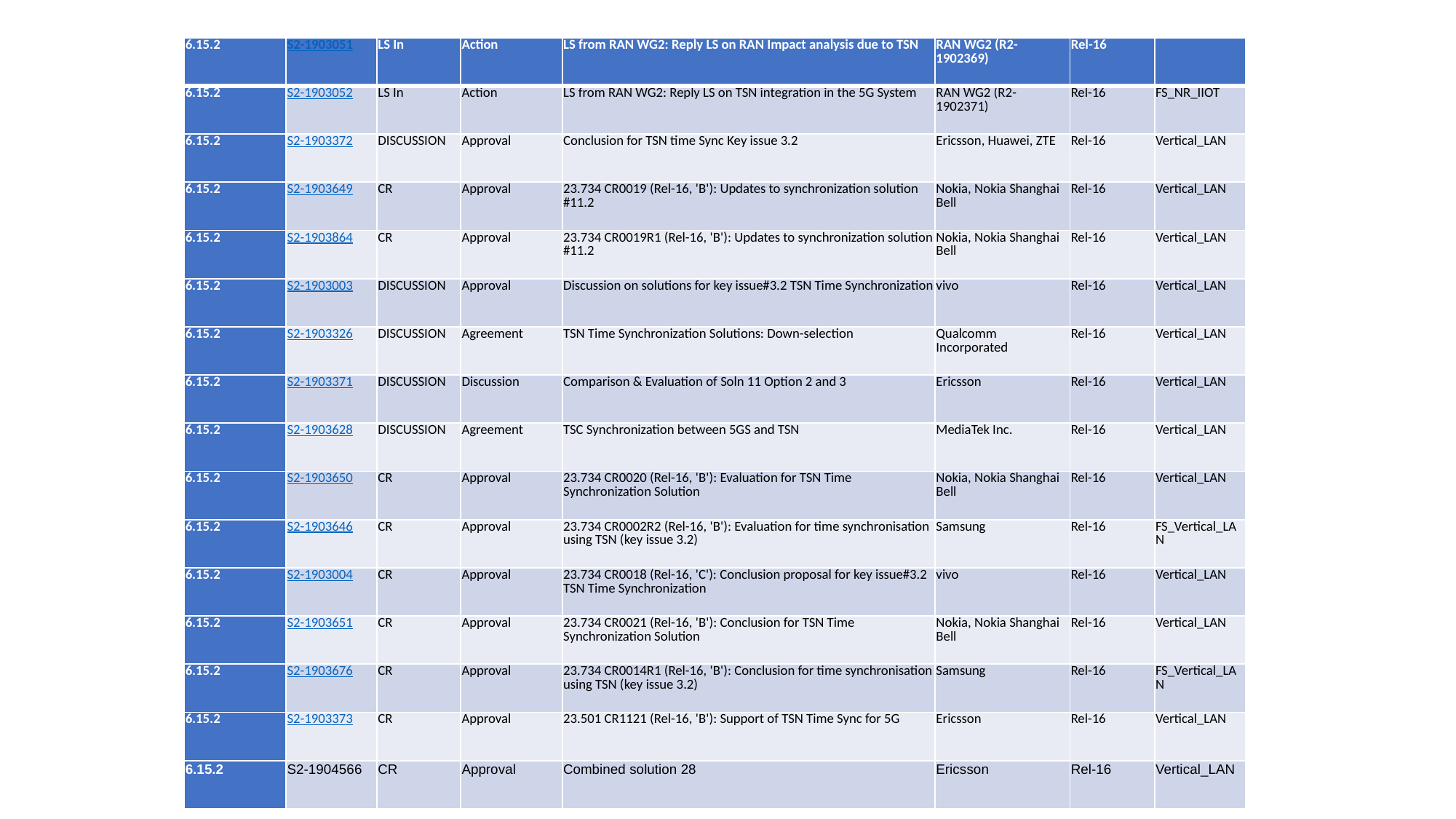

| 6.15.2 | S2-1903051 | LS In | Action | LS from RAN WG2: Reply LS on RAN Impact analysis due to TSN | RAN WG2 (R2-1902369) | Rel-16 |  |
| --- | --- | --- | --- | --- | --- | --- | --- |
| 6.15.2 | S2-1903052 | LS In | Action | LS from RAN WG2: Reply LS on TSN integration in the 5G System | RAN WG2 (R2-1902371) | Rel-16 | FS\_NR\_IIOT |
| 6.15.2 | S2-1903372 | DISCUSSION | Approval | Conclusion for TSN time Sync Key issue 3.2 | Ericsson, Huawei, ZTE | Rel-16 | Vertical\_LAN |
| 6.15.2 | S2-1903649 | CR | Approval | 23.734 CR0019 (Rel-16, 'B'): Updates to synchronization solution #11.2 | Nokia, Nokia Shanghai Bell | Rel-16 | Vertical\_LAN |
| 6.15.2 | S2-1903864 | CR | Approval | 23.734 CR0019R1 (Rel-16, 'B'): Updates to synchronization solution #11.2 | Nokia, Nokia Shanghai Bell | Rel-16 | Vertical\_LAN |
| 6.15.2 | S2-1903003 | DISCUSSION | Approval | Discussion on solutions for key issue#3.2 TSN Time Synchronization | vivo | Rel-16 | Vertical\_LAN |
| 6.15.2 | S2-1903326 | DISCUSSION | Agreement | TSN Time Synchronization Solutions: Down-selection | Qualcomm Incorporated | Rel-16 | Vertical\_LAN |
| 6.15.2 | S2-1903371 | DISCUSSION | Discussion | Comparison & Evaluation of Soln 11 Option 2 and 3 | Ericsson | Rel-16 | Vertical\_LAN |
| 6.15.2 | S2-1903628 | DISCUSSION | Agreement | TSC Synchronization between 5GS and TSN | MediaTek Inc. | Rel-16 | Vertical\_LAN |
| 6.15.2 | S2-1903650 | CR | Approval | 23.734 CR0020 (Rel-16, 'B'): Evaluation for TSN Time Synchronization Solution | Nokia, Nokia Shanghai Bell | Rel-16 | Vertical\_LAN |
| 6.15.2 | S2-1903646 | CR | Approval | 23.734 CR0002R2 (Rel-16, 'B'): Evaluation for time synchronisation using TSN (key issue 3.2) | Samsung | Rel-16 | FS\_Vertical\_LAN |
| 6.15.2 | S2-1903004 | CR | Approval | 23.734 CR0018 (Rel-16, 'C'): Conclusion proposal for key issue#3.2 TSN Time Synchronization | vivo | Rel-16 | Vertical\_LAN |
| 6.15.2 | S2-1903651 | CR | Approval | 23.734 CR0021 (Rel-16, 'B'): Conclusion for TSN Time Synchronization Solution | Nokia, Nokia Shanghai Bell | Rel-16 | Vertical\_LAN |
| 6.15.2 | S2-1903676 | CR | Approval | 23.734 CR0014R1 (Rel-16, 'B'): Conclusion for time synchronisation using TSN (key issue 3.2) | Samsung | Rel-16 | FS\_Vertical\_LAN |
| 6.15.2 | S2-1903373 | CR | Approval | 23.501 CR1121 (Rel-16, 'B'): Support of TSN Time Sync for 5G | Ericsson | Rel-16 | Vertical\_LAN |
| 6.15.2 | S2-1904566 | CR | Approval | Combined solution 28 | Ericsson | Rel-16 | Vertical\_LAN |